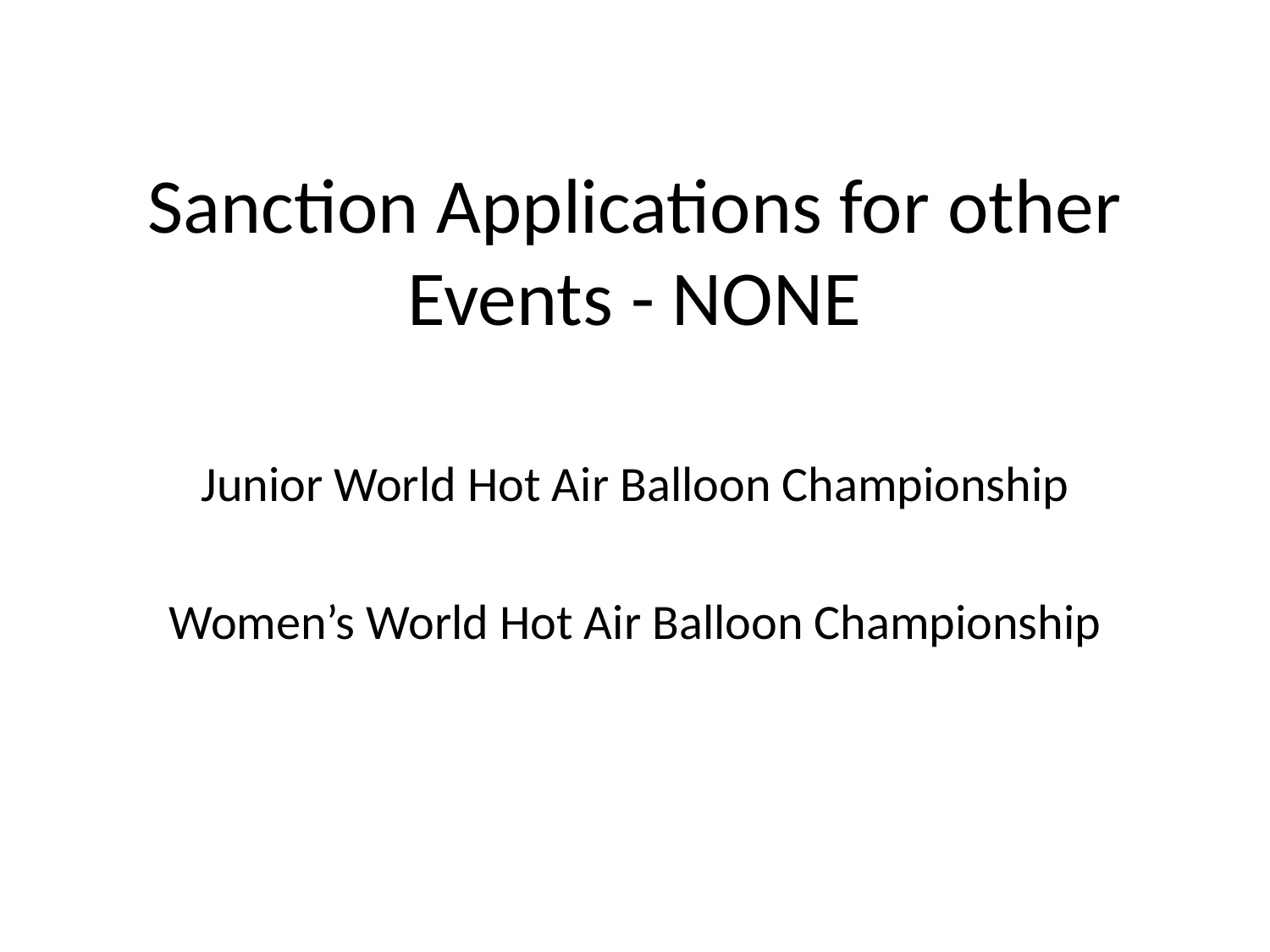

# Sanction Applications for other Events - NONE
Junior World Hot Air Balloon Championship

Women’s World Hot Air Balloon Championship